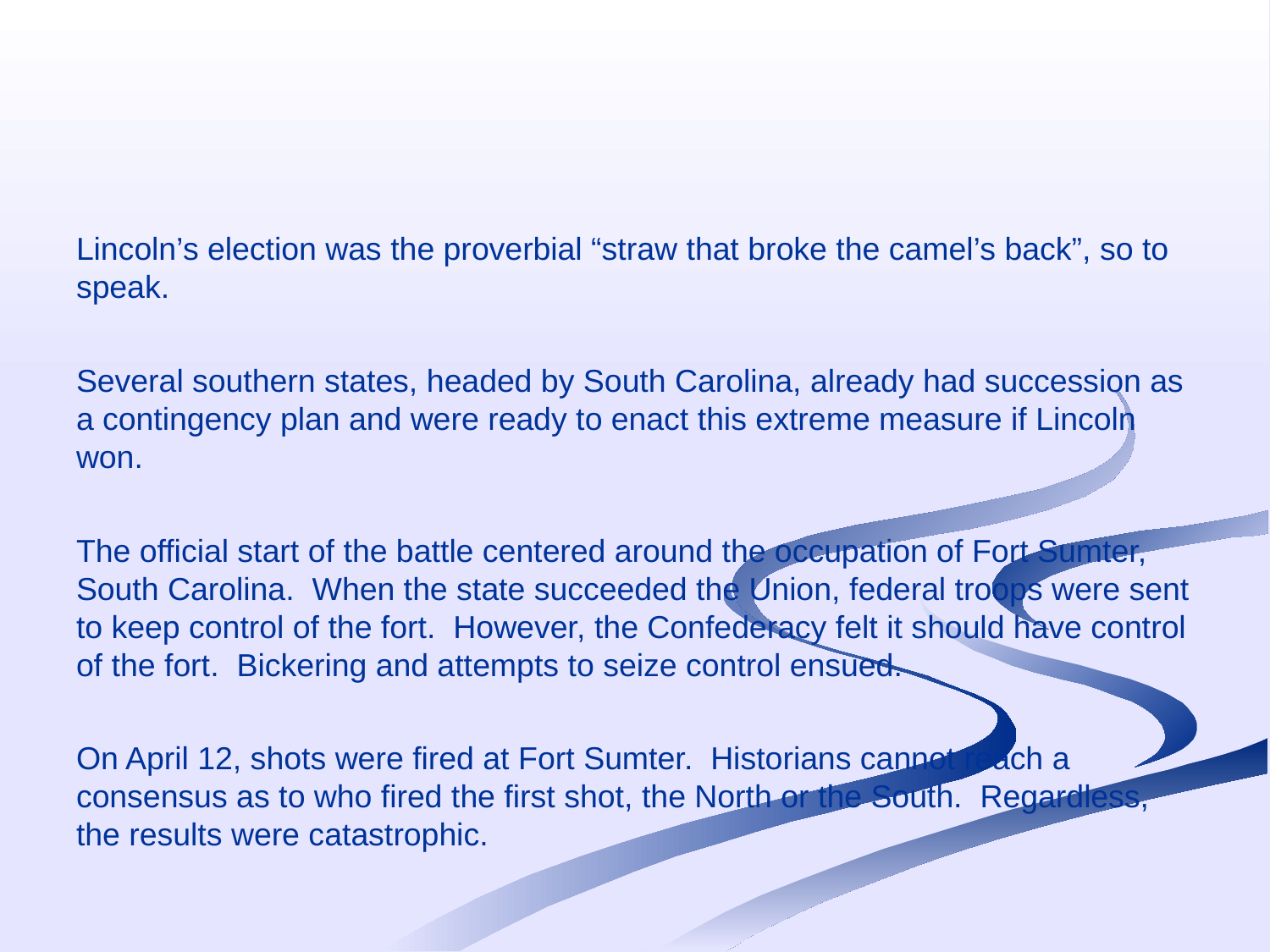

Lincoln’s election was the proverbial “straw that broke the camel’s back”, so to speak.

Several southern states, headed by South Carolina, already had succession as a contingency plan and were ready to enact this extreme measure if Lincoln won.

The official start of the battle centered around the occupation of Fort Sumter, South Carolina.  When the state succeeded the Union, federal troops were sent to keep control of the fort.  However, the Confederacy felt it should have control of the fort.  Bickering and attempts to seize control ensued.

On April 12, shots were fired at Fort Sumter.  Historians cannot reach a consensus as to who fired the first shot, the North or the South.  Regardless, the results were catastrophic.